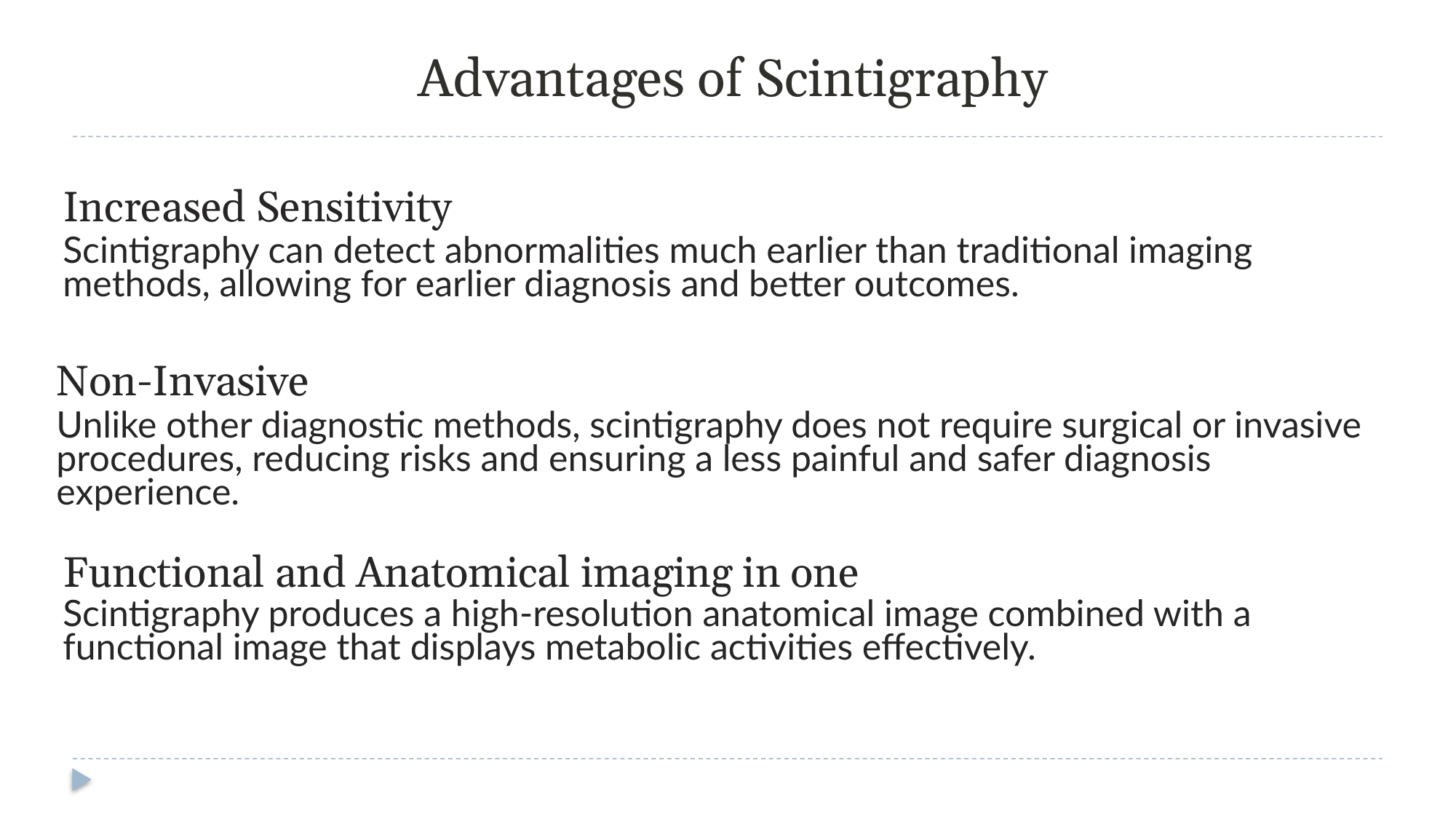

Advantages of Scintigraphy
Increased Sensitivity
Scintigraphy can detect abnormalities much earlier than traditional imaging methods, allowing for earlier diagnosis and better outcomes.
Non-Invasive
Unlike other diagnostic methods, scintigraphy does not require surgical or invasive procedures, reducing risks and ensuring a less painful and safer diagnosis experience.
Functional and Anatomical imaging in one
Scintigraphy produces a high-resolution anatomical image combined with a functional image that displays metabolic activities effectively.